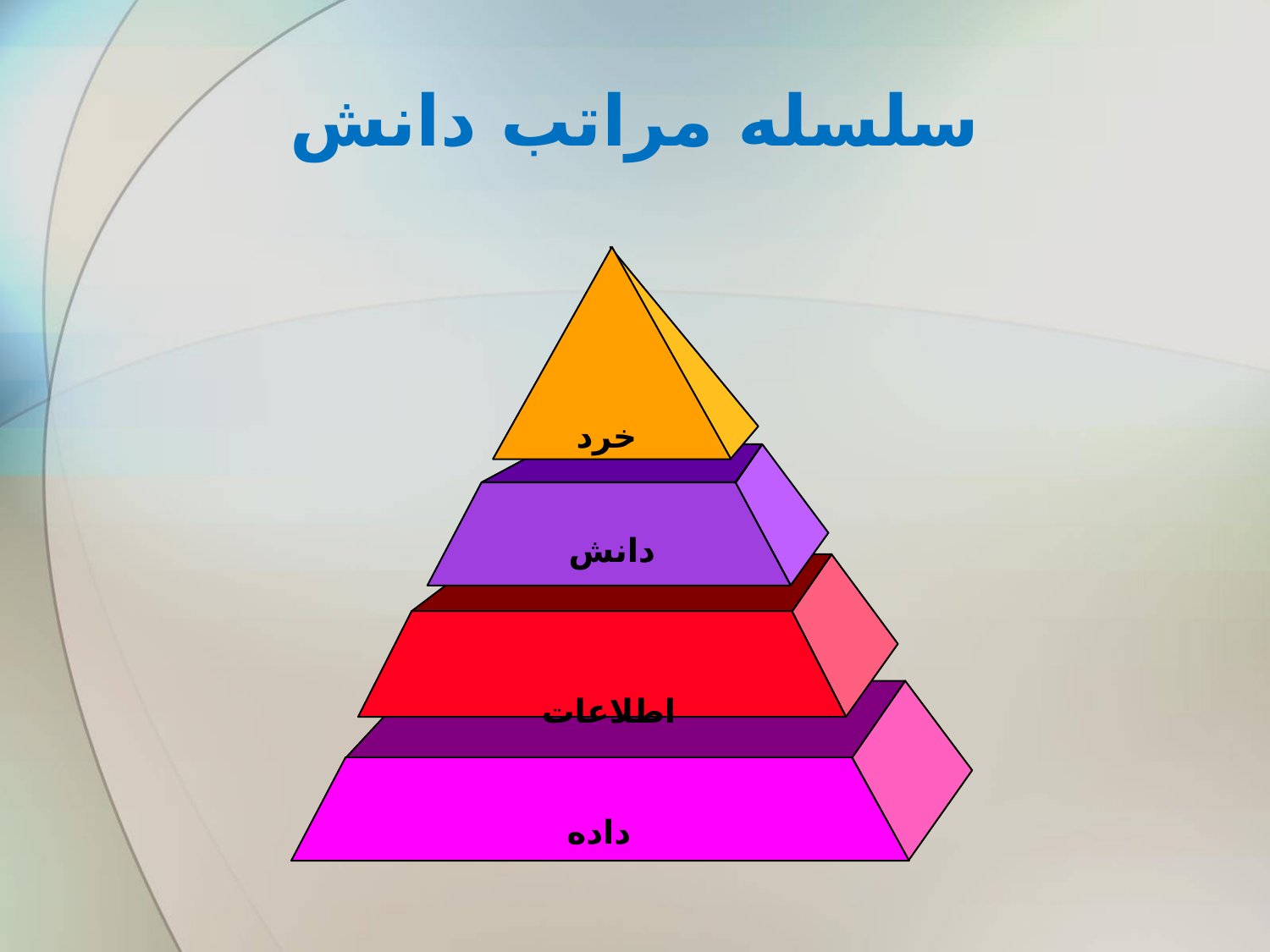

# سلسله مراتب دانش

خرد

دانش

اطلاعات

داده